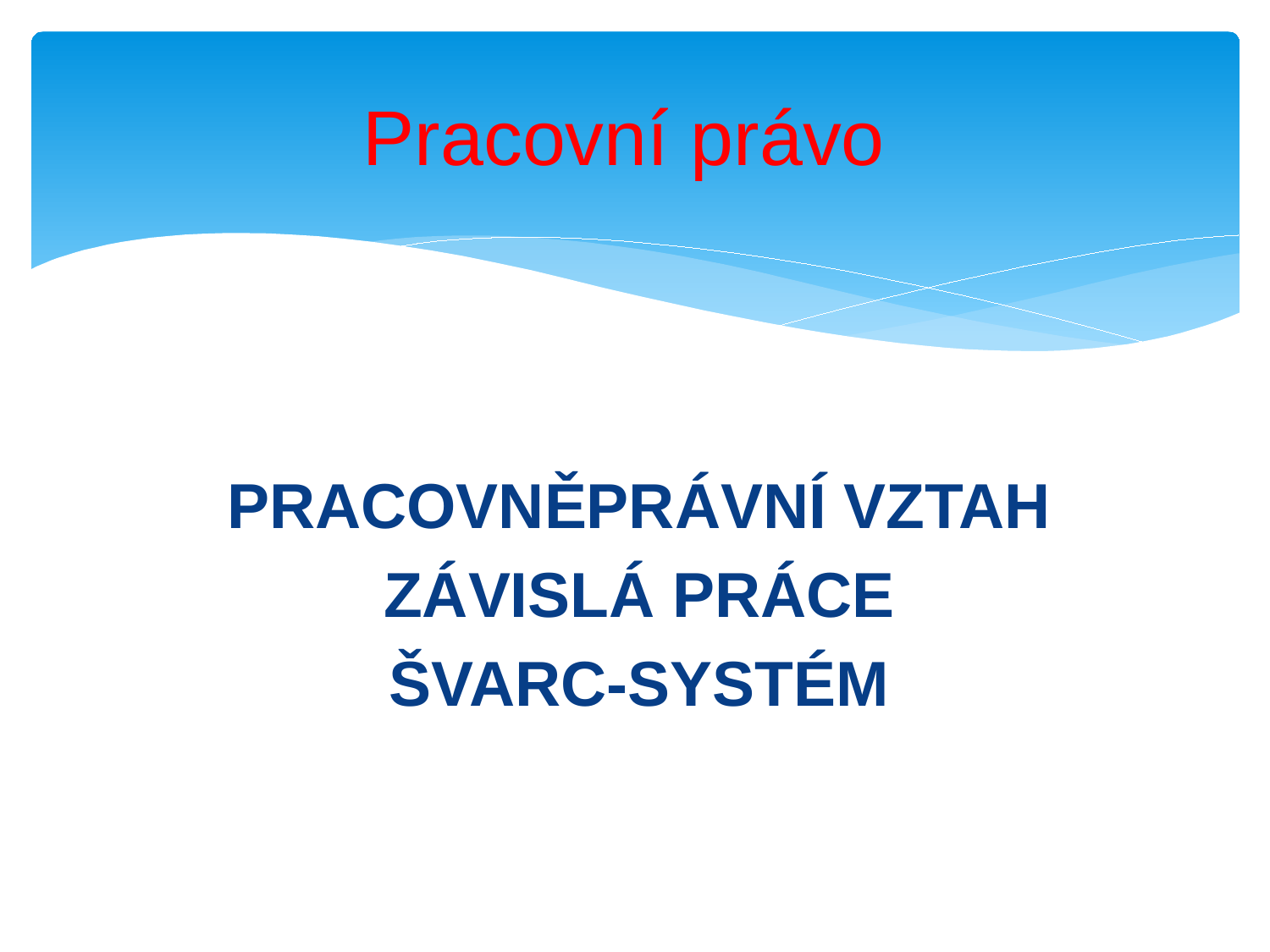

# Pracovní právo

PRACOVNĚPRÁVNÍ VZTAH
ZÁVISLÁ PRÁCE
ŠVARC-SYSTÉM